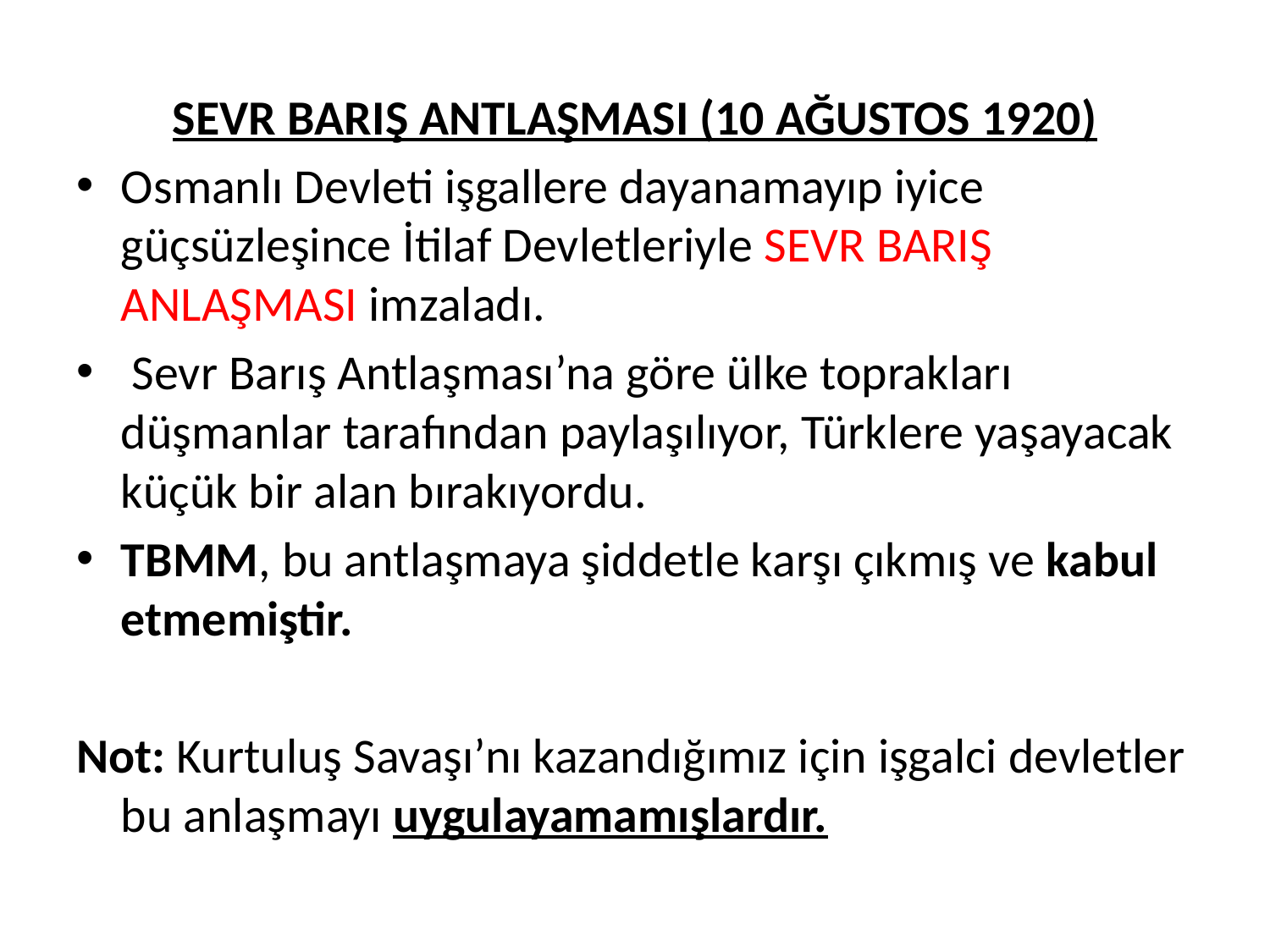

SEVR BARIŞ ANTLAŞMASI (10 AĞUSTOS 1920)
Osmanlı Devleti işgallere dayanamayıp iyice güçsüzleşince İtilaf Devletleriyle SEVR BARIŞ ANLAŞMASI imzaladı.
 Sevr Barış Antlaşması’na göre ülke toprakları düşmanlar tarafından paylaşılıyor, Türklere yaşayacak küçük bir alan bırakıyordu.
TBMM, bu antlaşmaya şiddetle karşı çıkmış ve kabul etmemiştir.

Not: Kurtuluş Savaşı’nı kazandığımız için işgalci devletler bu anlaşmayı uygulayamamışlardır.